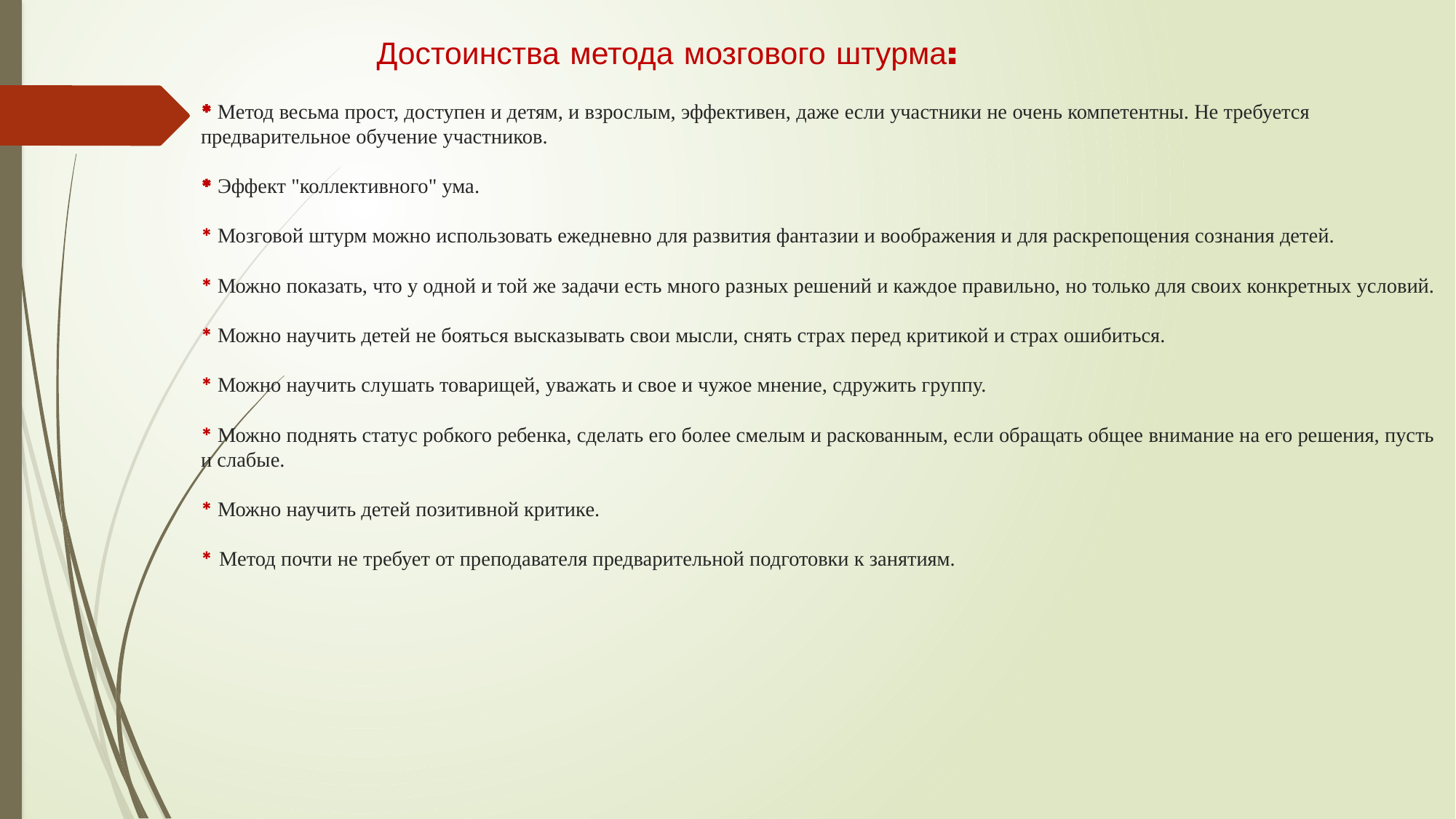

# Достоинства метода мозгового штурма: * Метод весьма прост, доступен и детям, и взрослым, эффективен, даже если участники не очень компетентны. Не требуется предварительное обучение участников. * Эффект "коллективного" ума. * Мозговой штурм можно использовать ежедневно для развития фантазии и воображения и для раскрепощения сознания детей. * Можно показать, что у одной и той же задачи есть много разных решений и каждое правильно, но только для своих конкретных условий. * Можно научить детей не бояться высказывать свои мысли, снять страх перед критикой и страх ошибиться. * Можно научить слушать товарищей, уважать и свое и чужое мнение, сдружить группу. * Можно поднять статус робкого ребенка, сделать его более смелым и раскованным, если обращать общее внимание на его решения, пусть и слабые. * Можно научить детей позитивной критике. * Метод почти не требует от преподавателя предварительной подготовки к занятиям.